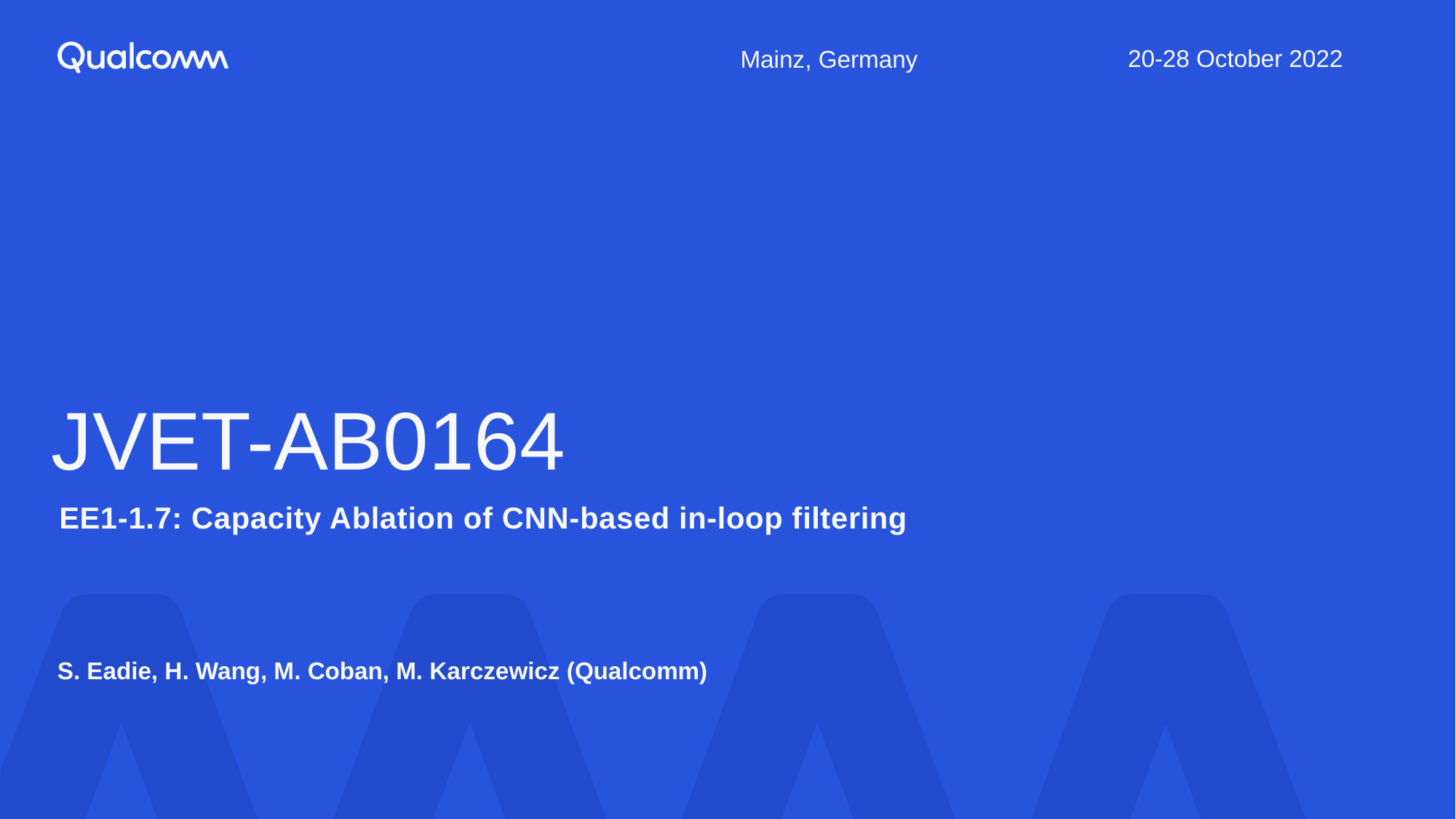

20-28 October 2022
Mainz, Germany
# JVET-AB0164
EE1-1.7: Capacity Ablation of CNN-based in-loop filtering

S. Eadie, H. Wang, M. Coban, M. Karczewicz (Qualcomm)